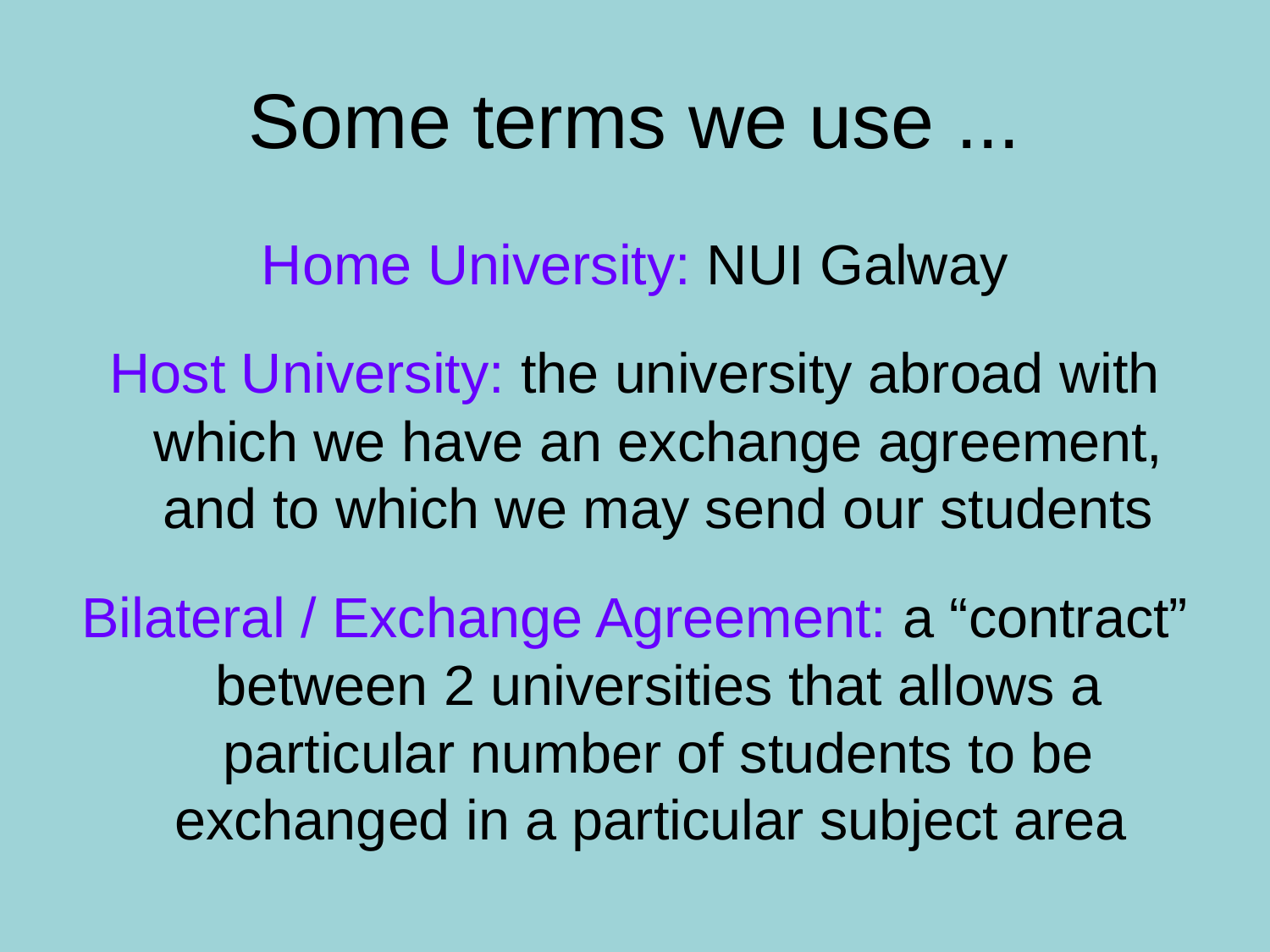

# Some terms we use ...
Home University: NUI Galway

Host University: the university abroad with which we have an exchange agreement, and to which we may send our students

Bilateral / Exchange Agreement: a “contract” between 2 universities that allows a particular number of students to be exchanged in a particular subject area